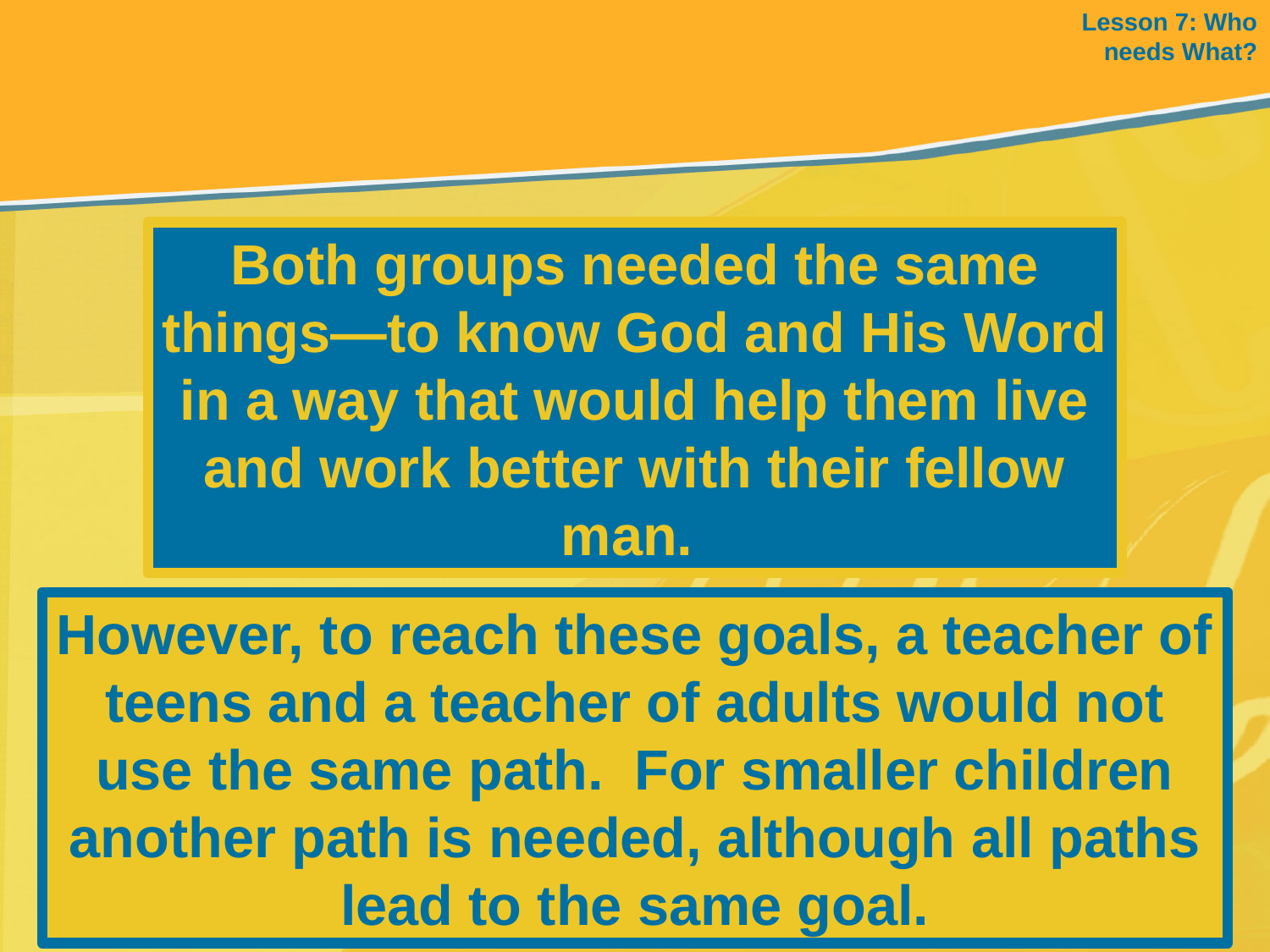

Lesson 7: Who needs What?
Both groups needed the same things—to know God and His Word in a way that would help them live and work better with their fellow man.
However, to reach these goals, a teacher of teens and a teacher of adults would not use the same path.  For smaller children another path is needed, although all paths lead to the same goal.